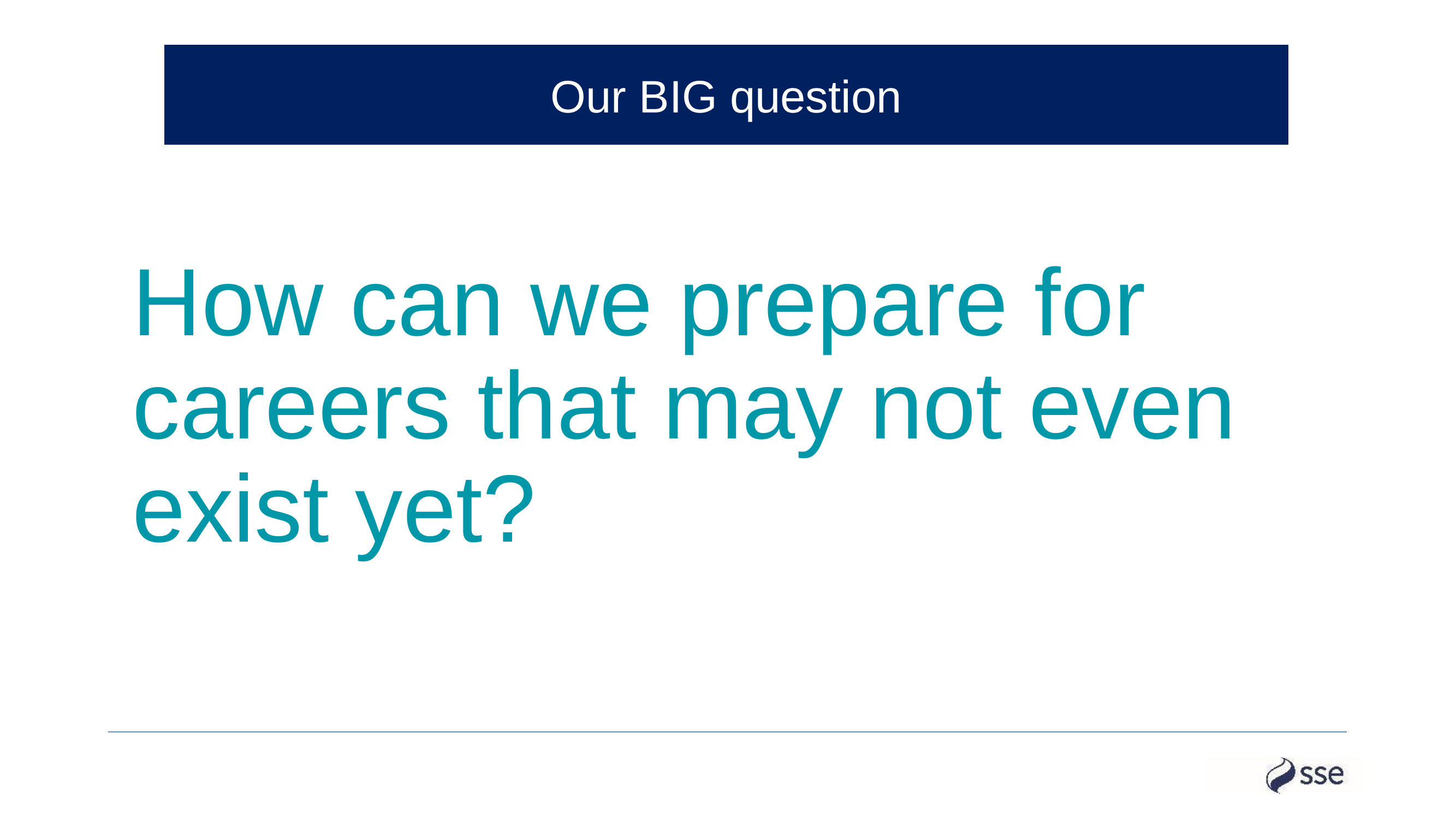

Our BIG question
How can we prepare for careers that may not even exist yet?